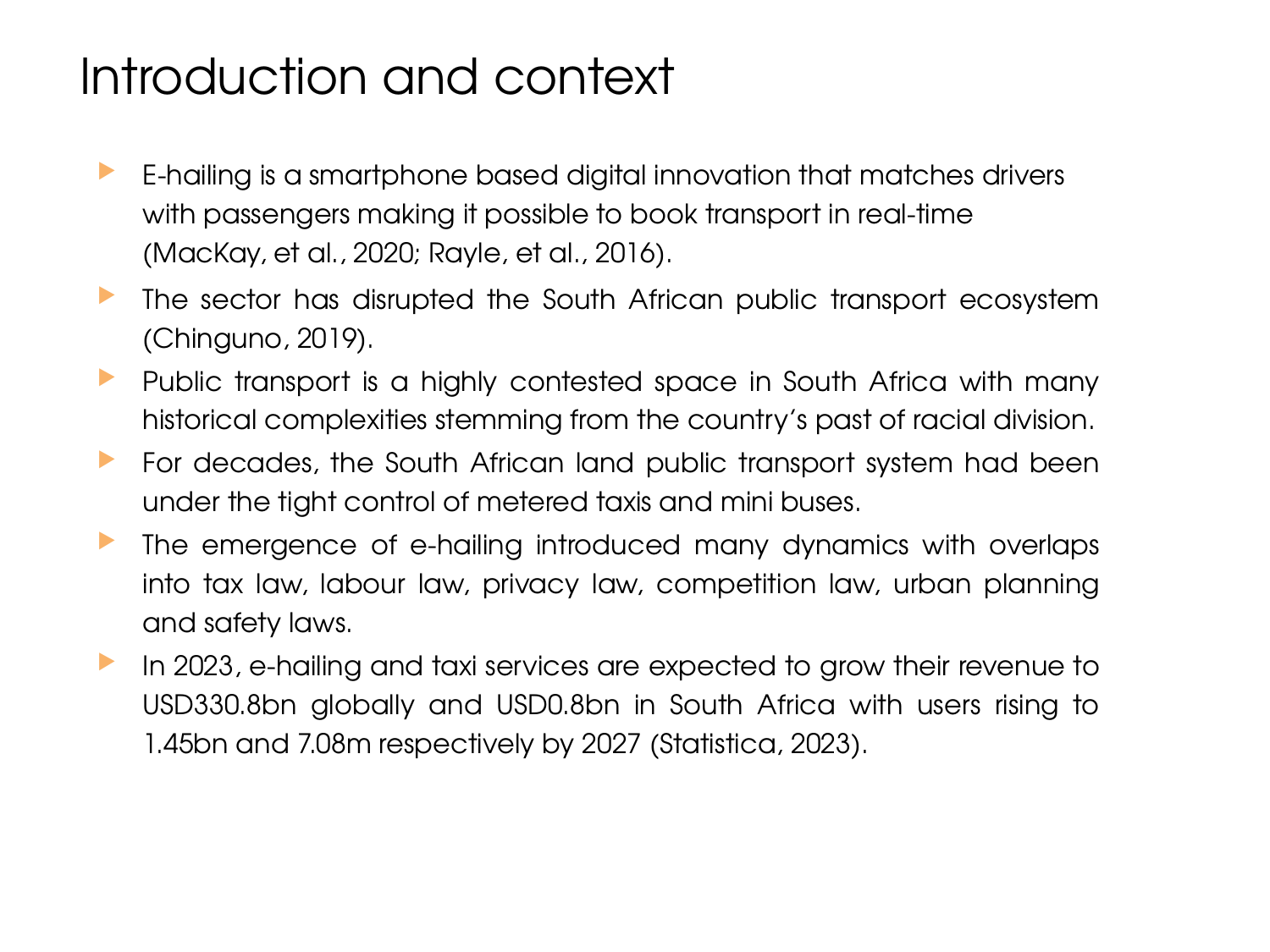

# Introduction and context
E-hailing is a smartphone based digital innovation that matches drivers with passengers making it possible to book transport in real-time (MacKay, et al., 2020; Rayle, et al., 2016).
The sector has disrupted the South African public transport ecosystem (Chinguno, 2019).
Public transport is a highly contested space in South Africa with many historical complexities stemming from the country’s past of racial division.
For decades, the South African land public transport system had been under the tight control of metered taxis and mini buses.
The emergence of e-hailing introduced many dynamics with overlaps into tax law, labour law, privacy law, competition law, urban planning and safety laws.
In 2023, e-hailing and taxi services are expected to grow their revenue to USD330.8bn globally and USD0.8bn in South Africa with users rising to 1.45bn and 7.08m respectively by 2027 (Statistica, 2023).